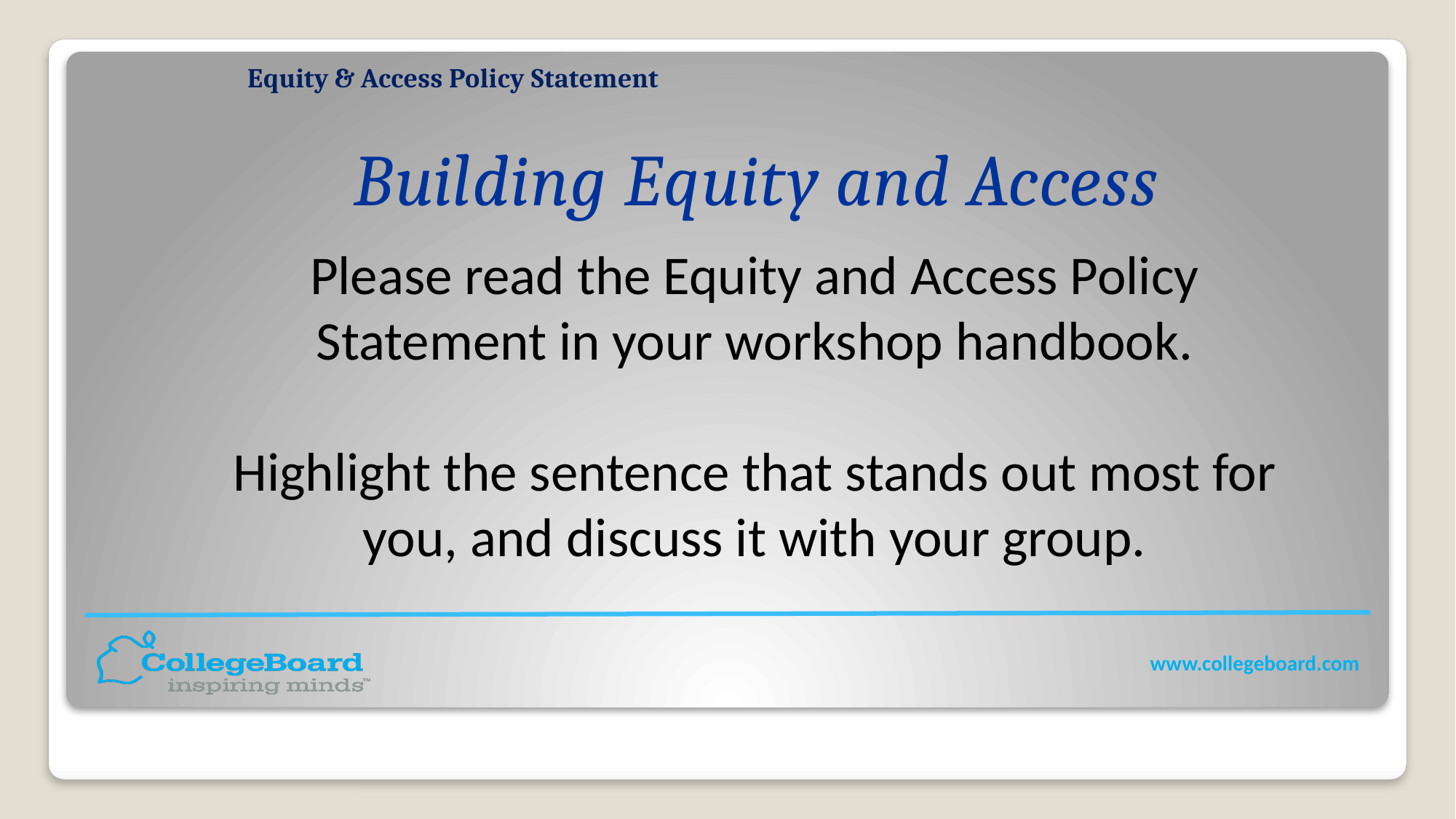

# Equity & Access Policy Statement
Building Equity and Access

Please read the Equity and Access Policy Statement in your workshop handbook.

Highlight the sentence that stands out most for you, and discuss it with your group.